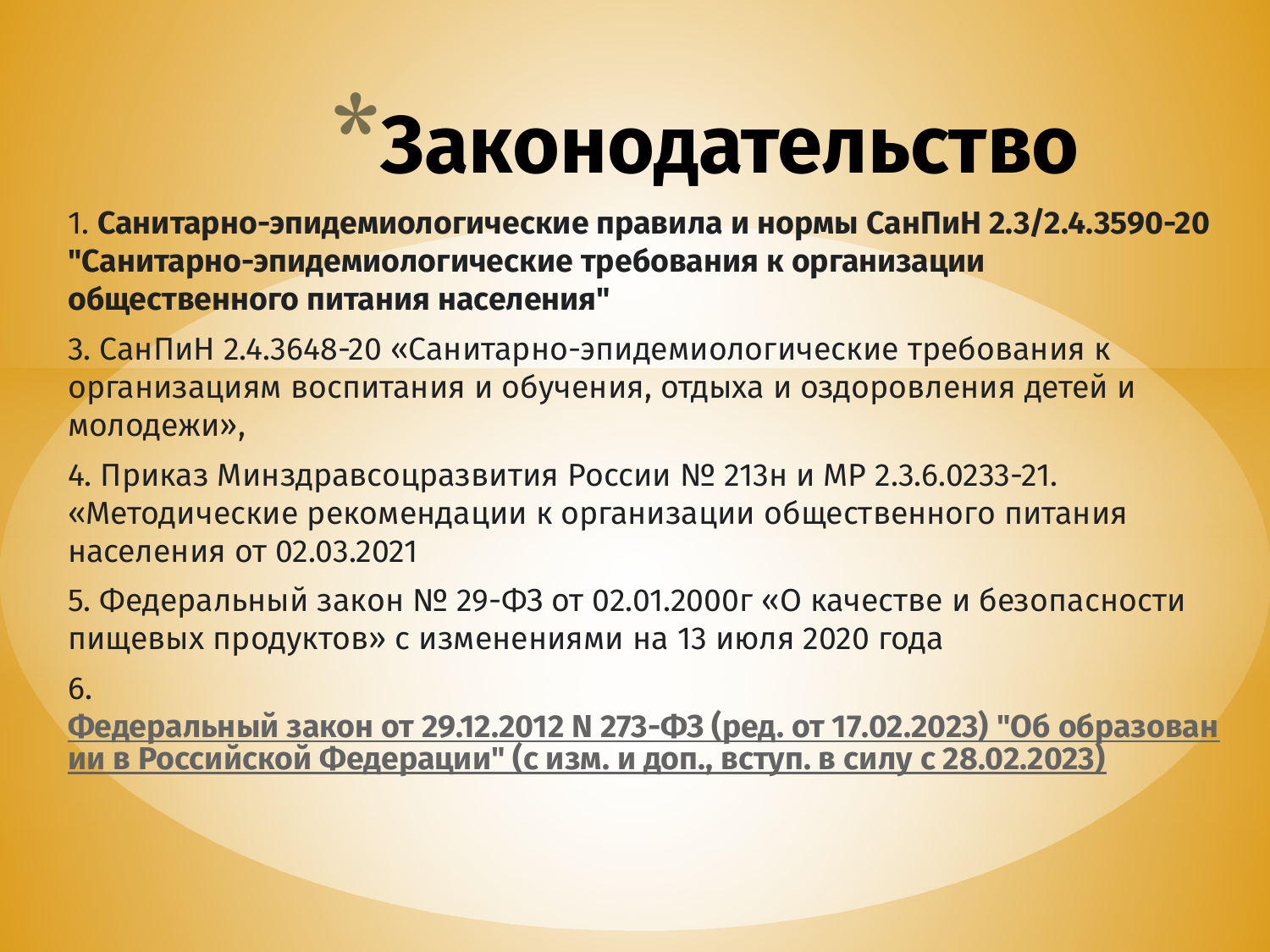

# Законодательство
1. Санитарно-эпидемиологические правила и нормы СанПиН 2.3/2.4.3590-20 "Санитарно-эпидемиологические требования к организации общественного питания населения"
3. СанПиН 2.4.3648-20 «Санитарно-эпидемиологические требования к организациям воспитания и обучения, отдыха и оздоровления детей и молодежи»,
4. Приказ Минздравсоцразвития России № 213н и МР 2.3.6.0233-21. «Методические рекомендации к организации общественного питания населения от 02.03.2021
5. Федеральный закон № 29-ФЗ от 02.01.2000г «О качестве и безопасности пищевых продуктов» с изменениями на 13 июля 2020 года
6. Федеральный закон от 29.12.2012 N 273-ФЗ (ред. от 17.02.2023) "Об образовании в Российской Федерации" (с изм. и доп., вступ. в силу с 28.02.2023)